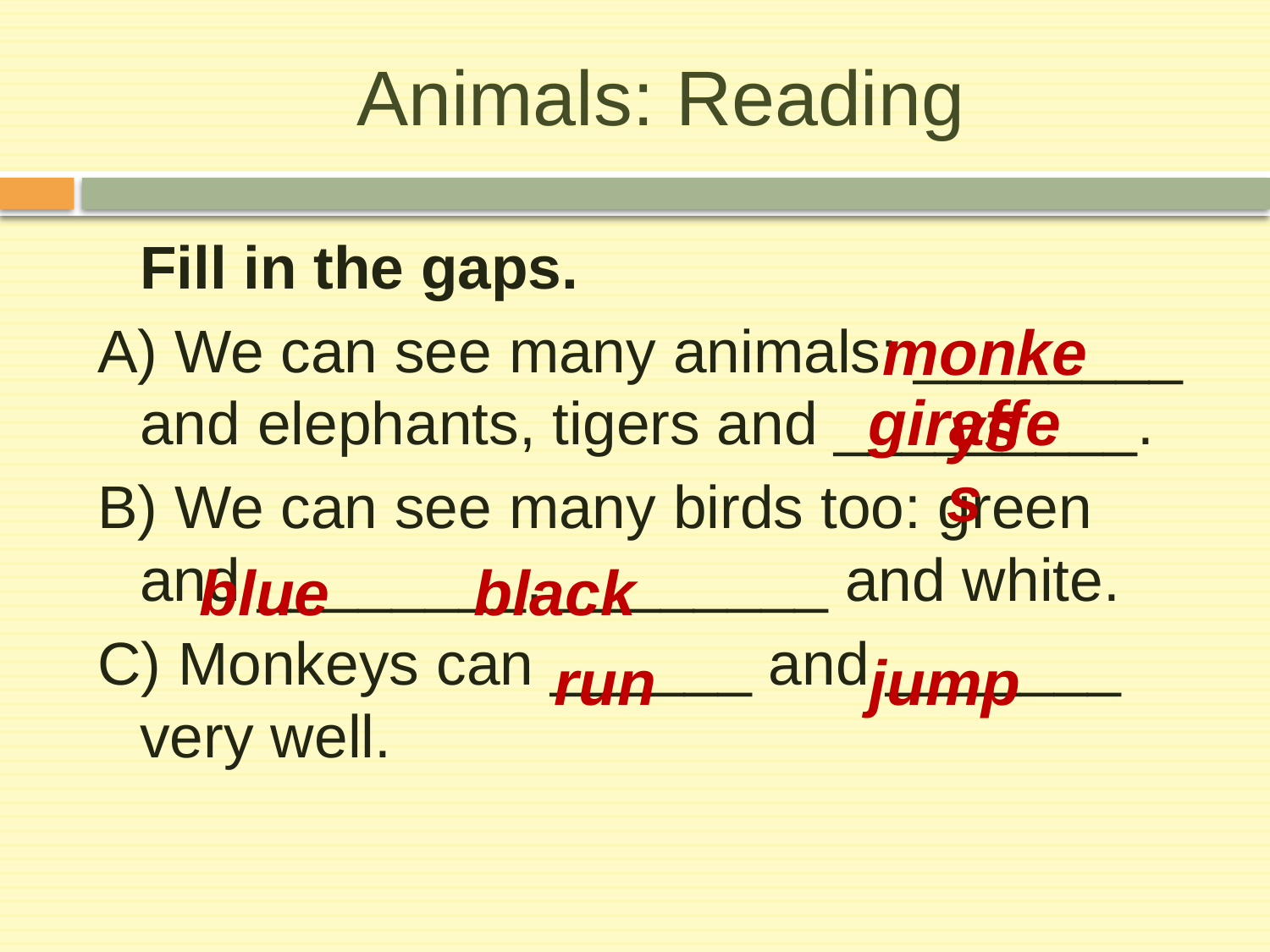

# Animals: Reading
		Fill in the gaps.
A) We can see many animals: ________ and elephants, tigers and _________.
B) We can see many birds too: green and ________, ________ and white.
C) Monkeys can ______ and _______ very well.
monkeys
giraffes
blue
black
run
jump